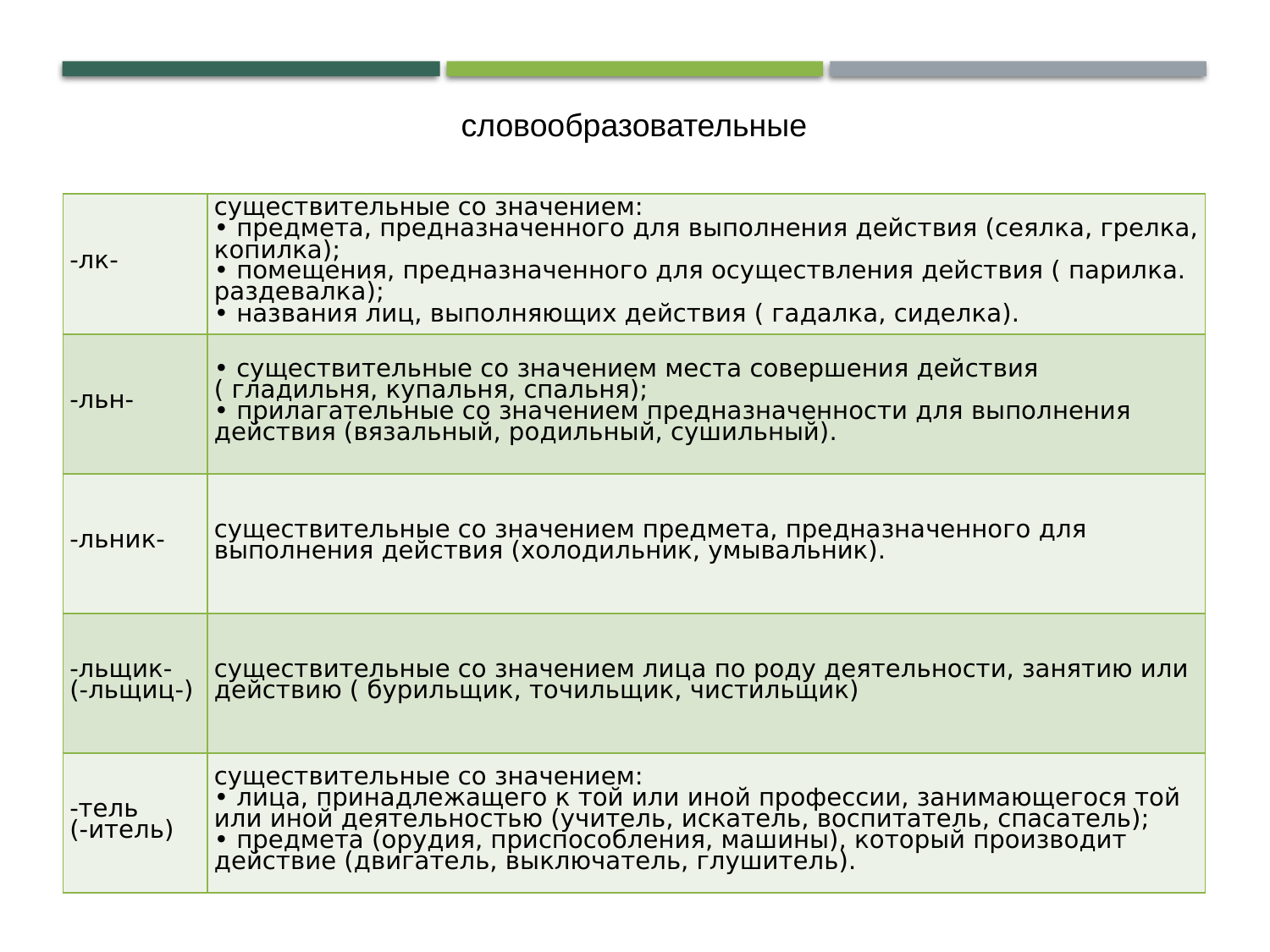

словообразовательные
| -лк- | существительные со значением:  • предмета, предназначенного для выполнения действия (сеялка, грелка, копилка);  • помещения, предназначенного для осуществления действия ( парилка. раздевалка);  • названия лиц, выполняющих действия ( гадалка, сиделка). |
| --- | --- |
| -льн- | • существительные со значением места совершения действия ( гладильня, купальня, спальня);  • прилагательные со значением предназначенности для выполнения действия (вязальный, родильный, сушильный). |
| -льник- | существительные со значением предмета, предназначенного для выполнения действия (холодильник, умывальник). |
| -льщик- (-льщиц-) | существительные со значением лица по роду деятельности, занятию или действию ( бурильщик, точильщик, чистильщик) |
| -тель (-итель) | существительные со значением:  • лица, принадлежащего к той или иной профессии, занимающегося той или иной деятельностью (учитель, искатель, воспитатель, спасатель);  • предмета (орудия, приспособления, машины), который производит действие (двигатель, выключатель, глушитель). |
8